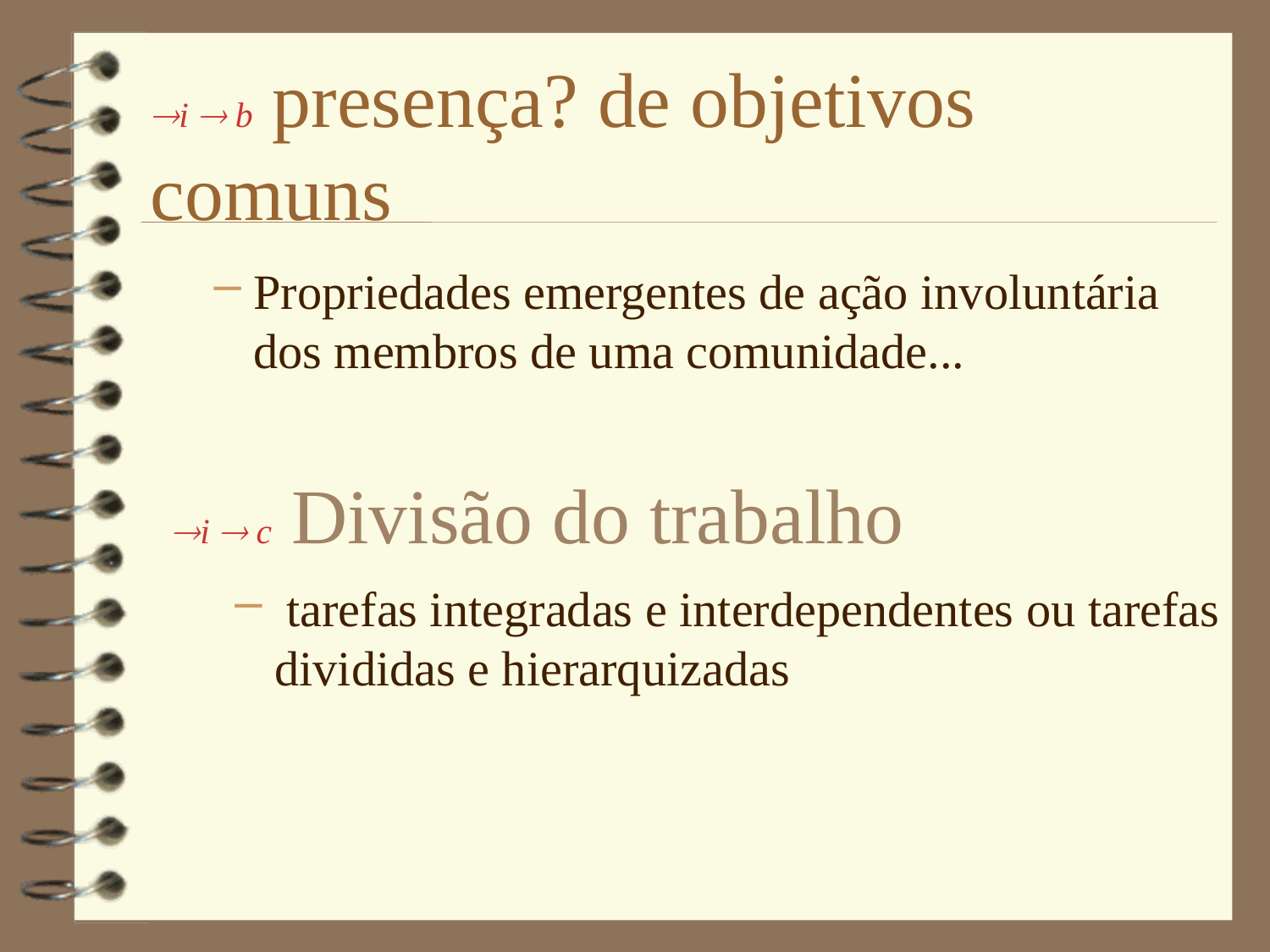

# →i → b presença? de objetivos comuns
Propriedades emergentes de ação involuntária dos membros de uma comunidade...

→i → c Divisão do trabalho
 tarefas integradas e interdependentes ou tarefas divididas e hierarquizadas